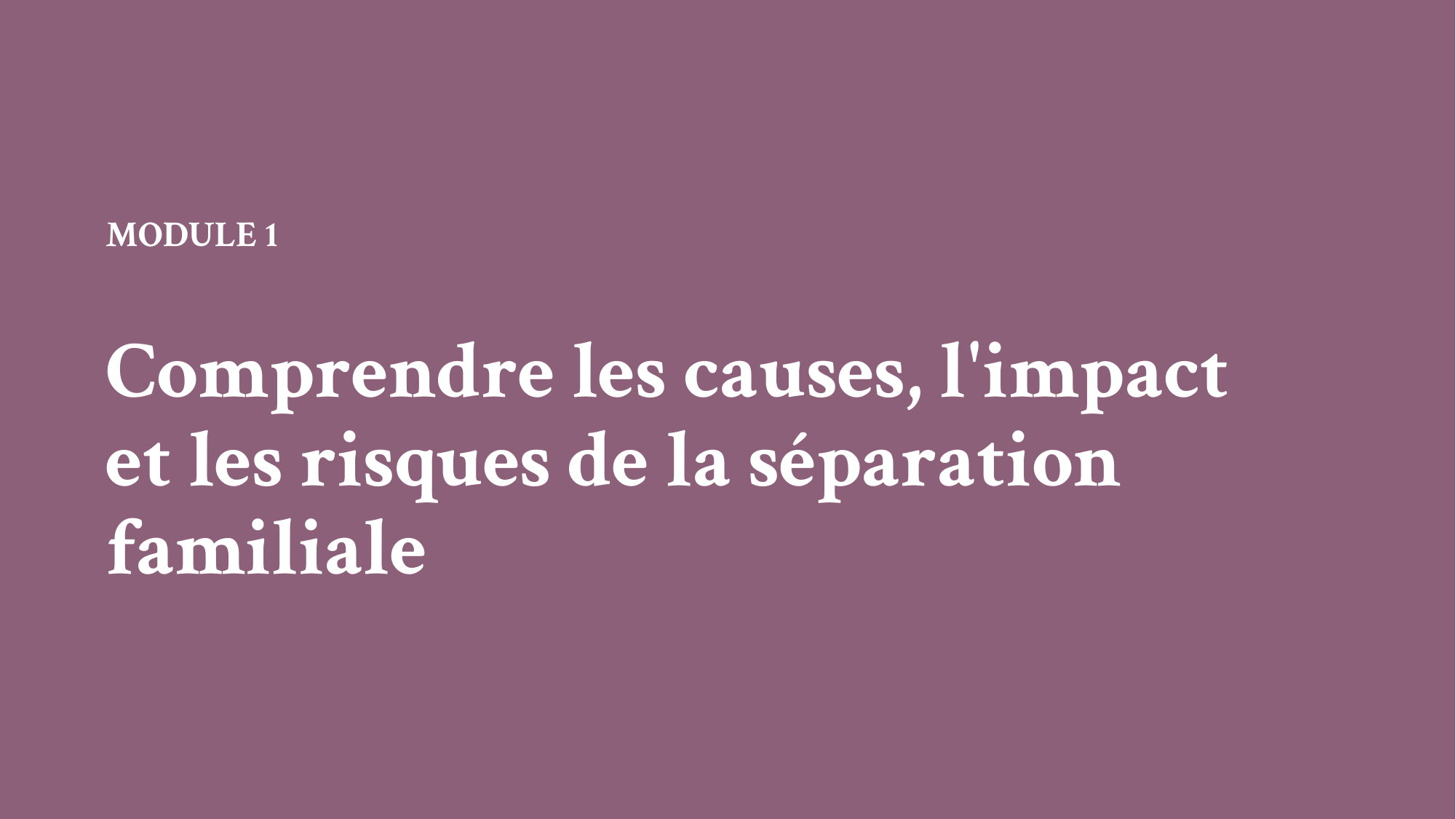

MODULE 1
Comprendre les causes, l'impact et les risques de la séparation familiale